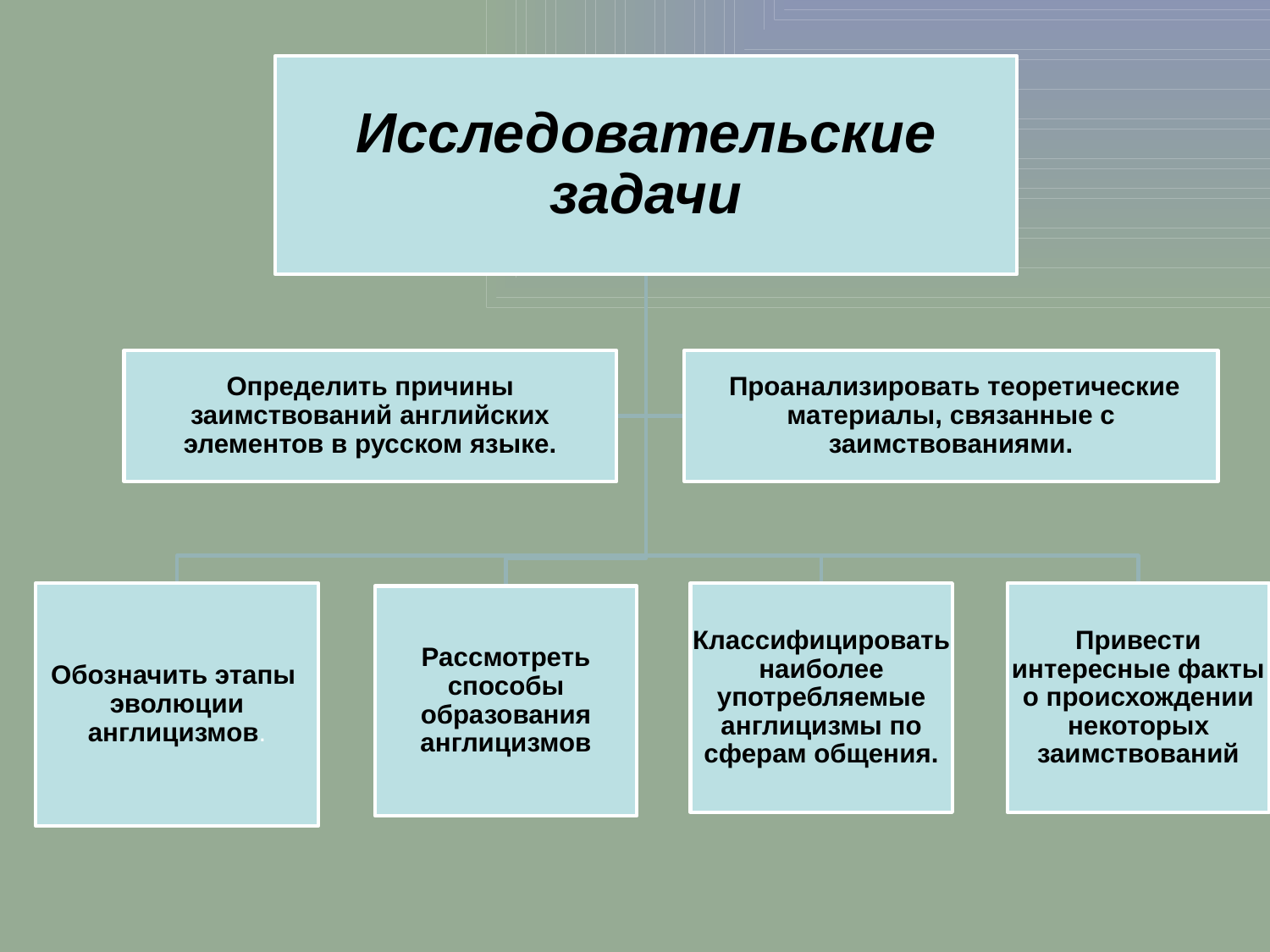

Исследовательские задачи
Обозначить этапы  эволюции англицизмов.
Рассмотреть способы образования англицизмов
Классифицировать наиболее употребляемые англицизмы по сферам общения.
Привести интересные факты о происхождении некоторых заимствований
Определить причины заимствований английских элементов в русском языке.
 Проанализировать теоретические материалы, связанные с заимствованиями.